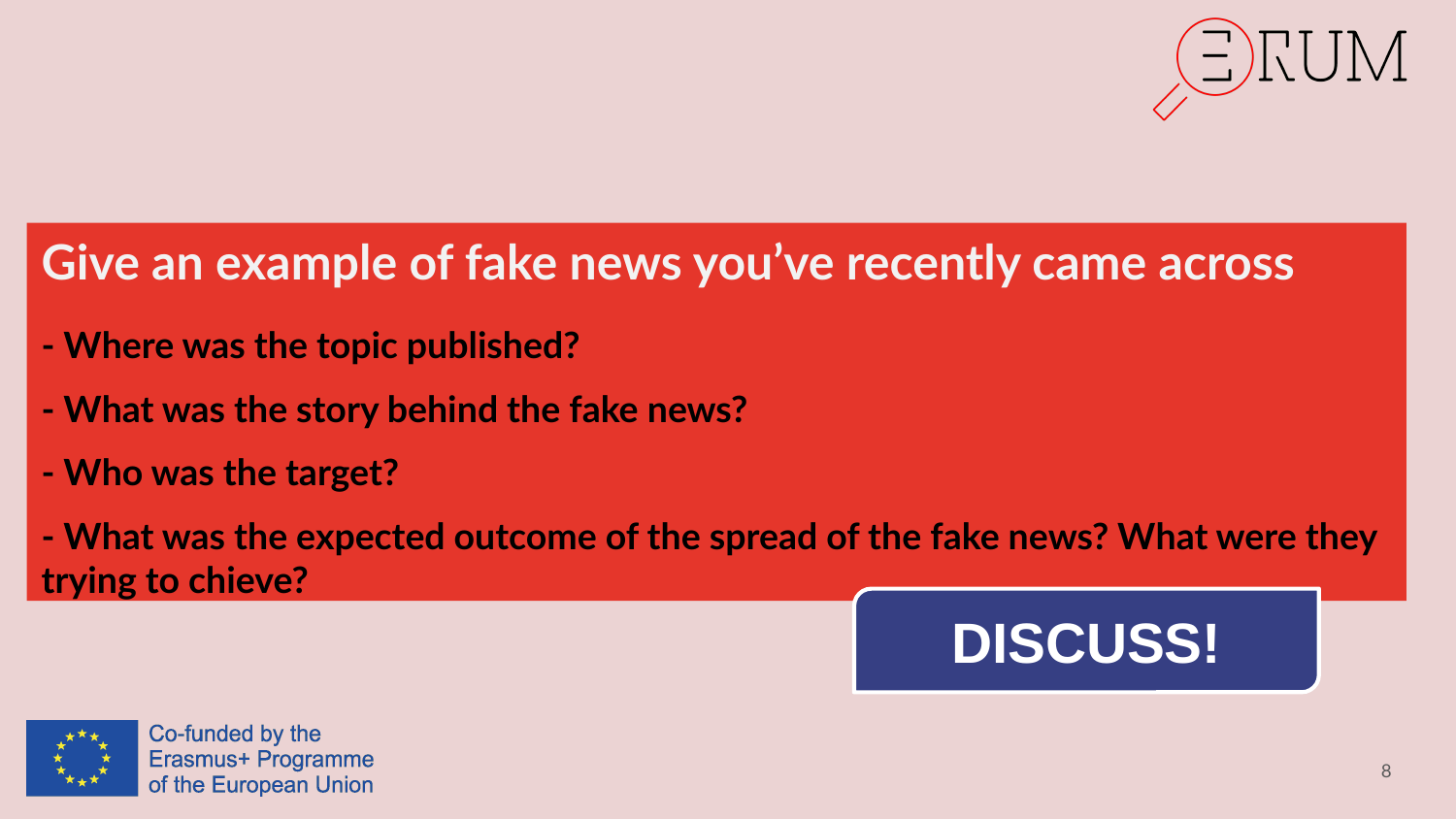

Give an example of fake news you’ve recently came across
- Where was the topic published?
- What was the story behind the fake news?
- Who was the target?
- What was the expected outcome of the spread of the fake news? What were they trying to chieve?
DISCUSS!
8